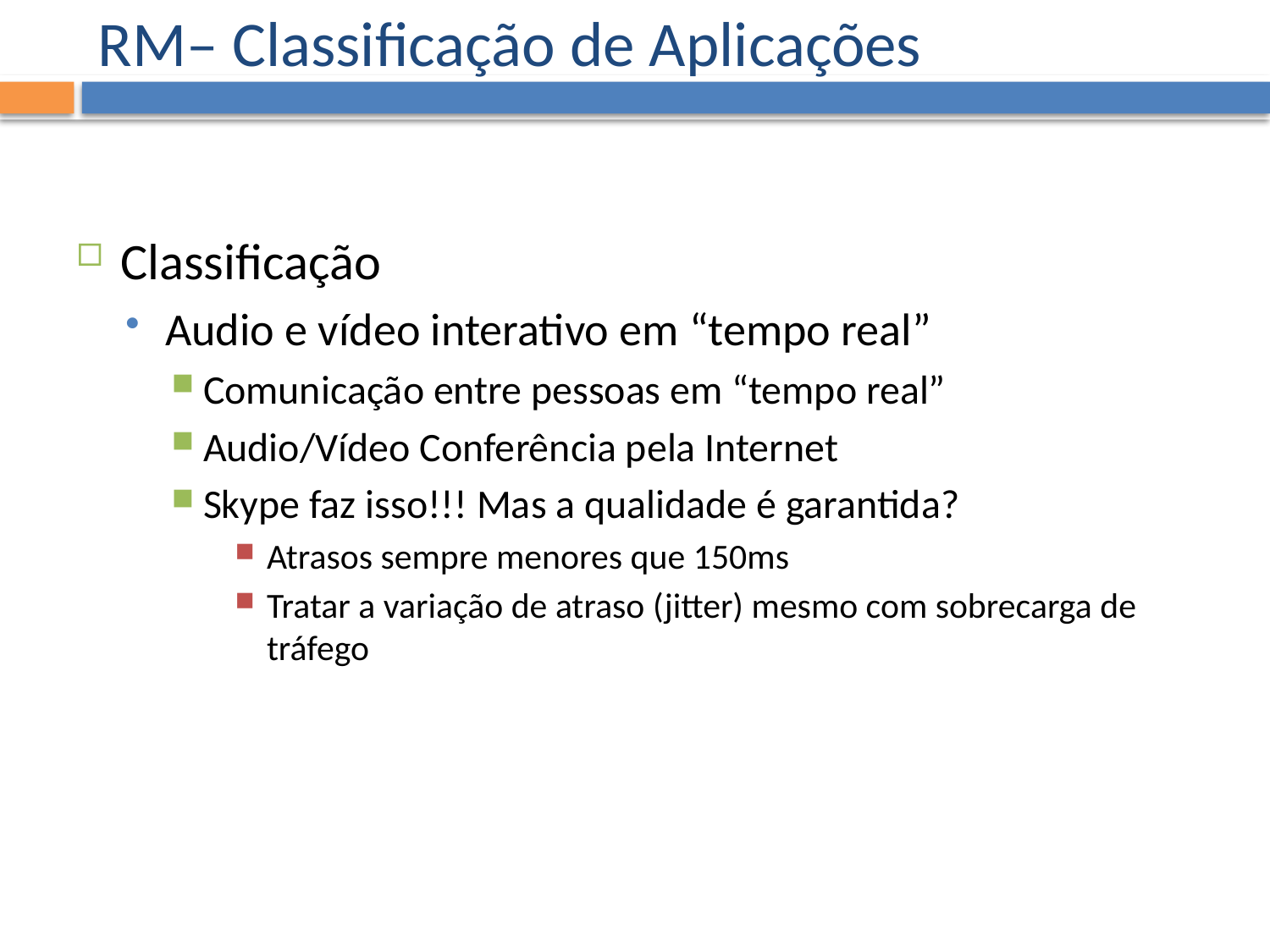

# RM– Classificação de Aplicações
Classificação
Audio e vídeo interativo em “tempo real”
Comunicação entre pessoas em “tempo real”
Audio/Vídeo Conferência pela Internet
Skype faz isso!!! Mas a qualidade é garantida?
Atrasos sempre menores que 150ms
Tratar a variação de atraso (jitter) mesmo com sobrecarga de tráfego